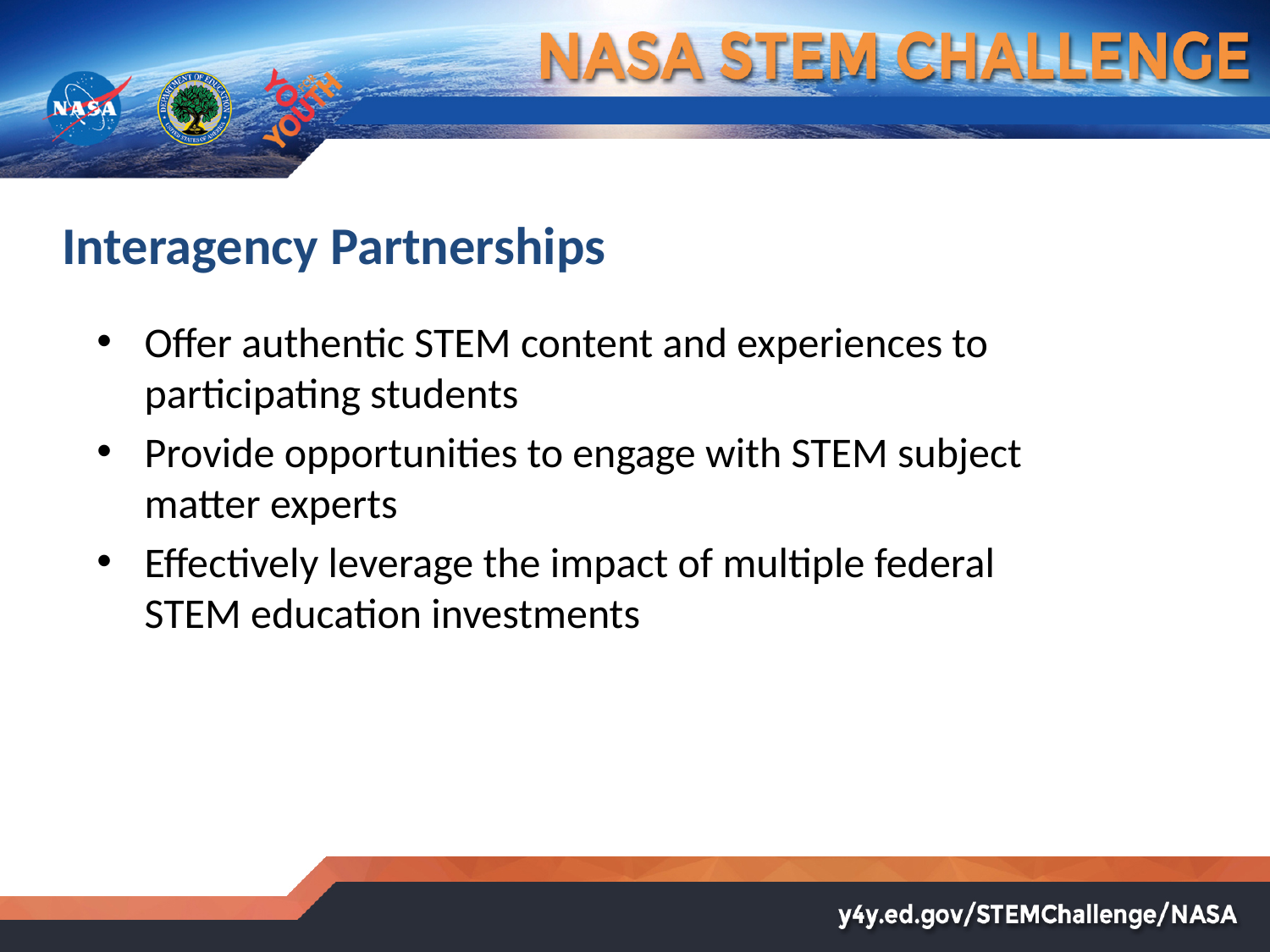

# Interagency Partnerships
Offer authentic STEM content and experiences to participating students
Provide opportunities to engage with STEM subject matter experts
Effectively leverage the impact of multiple federal STEM education investments